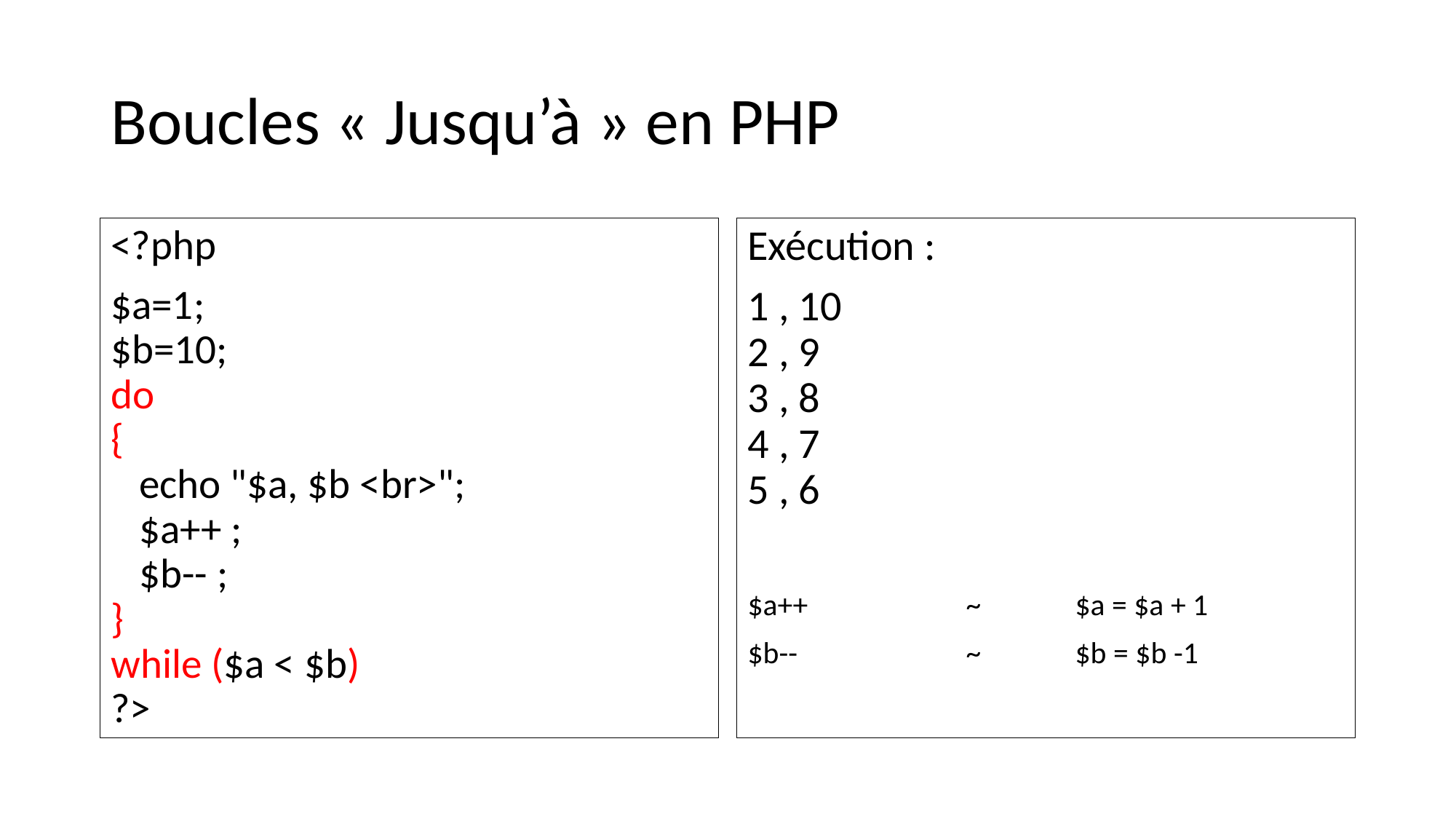

# Boucles « Jusqu’à » en PHP
<?php
$a=1;
$b=10;
do 
{
   echo "$a, $b <br>";
   $a++ ;
   $b-- ;
}
while ($a < $b)
?>
Exécution :
1 , 10
2 , 9
3 , 8
4 , 7
5 , 6

$a++		~	$a = $a + 1
$b--		~	$b = $b -1